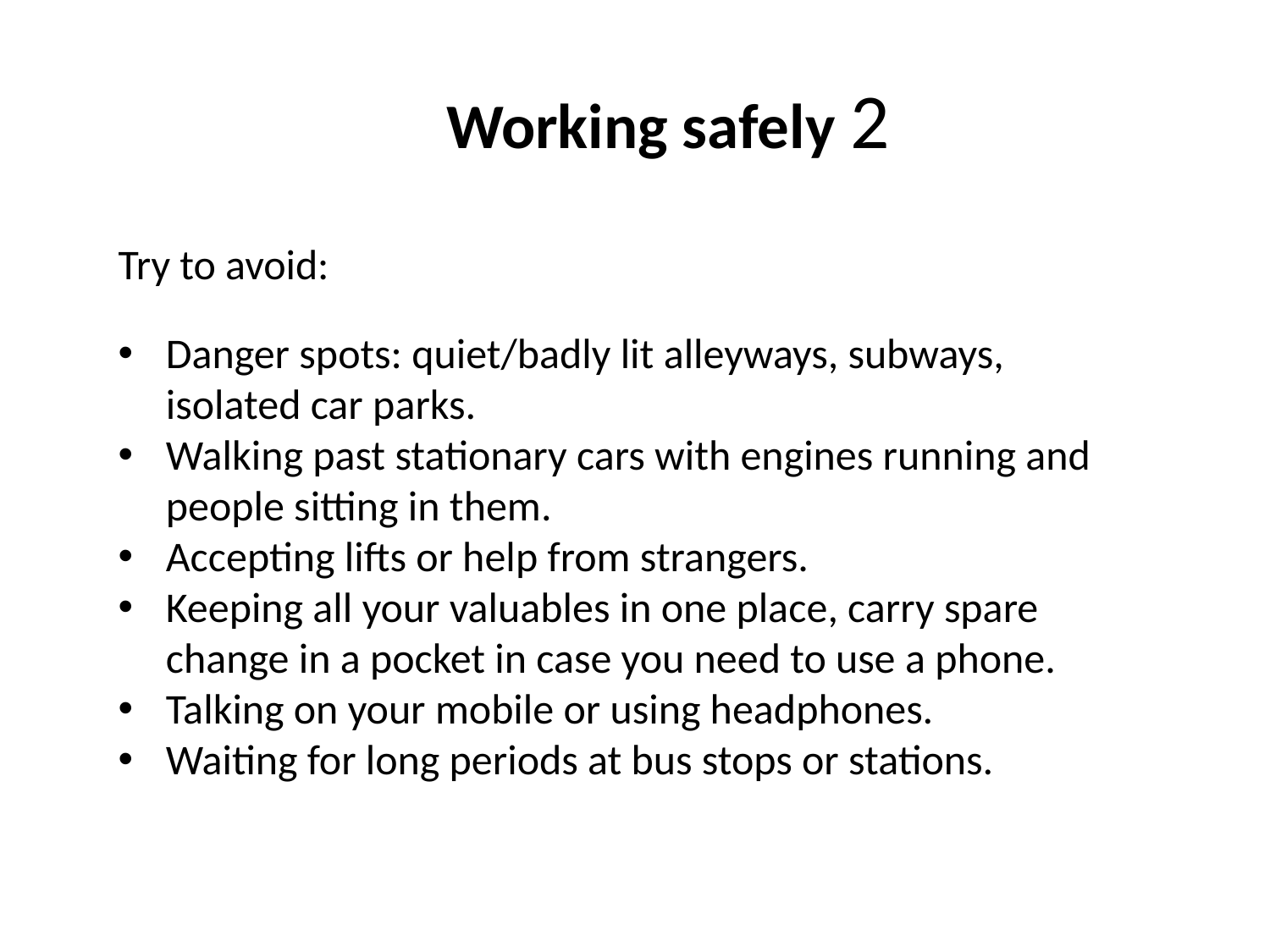

Working safely 2
Try to avoid:

Danger spots: quiet/badly lit alleyways, subways, isolated car parks.
Walking past stationary cars with engines running and people sitting in them.
Accepting lifts or help from strangers.
Keeping all your valuables in one place, carry spare change in a pocket in case you need to use a phone.
Talking on your mobile or using headphones.
Waiting for long periods at bus stops or stations.